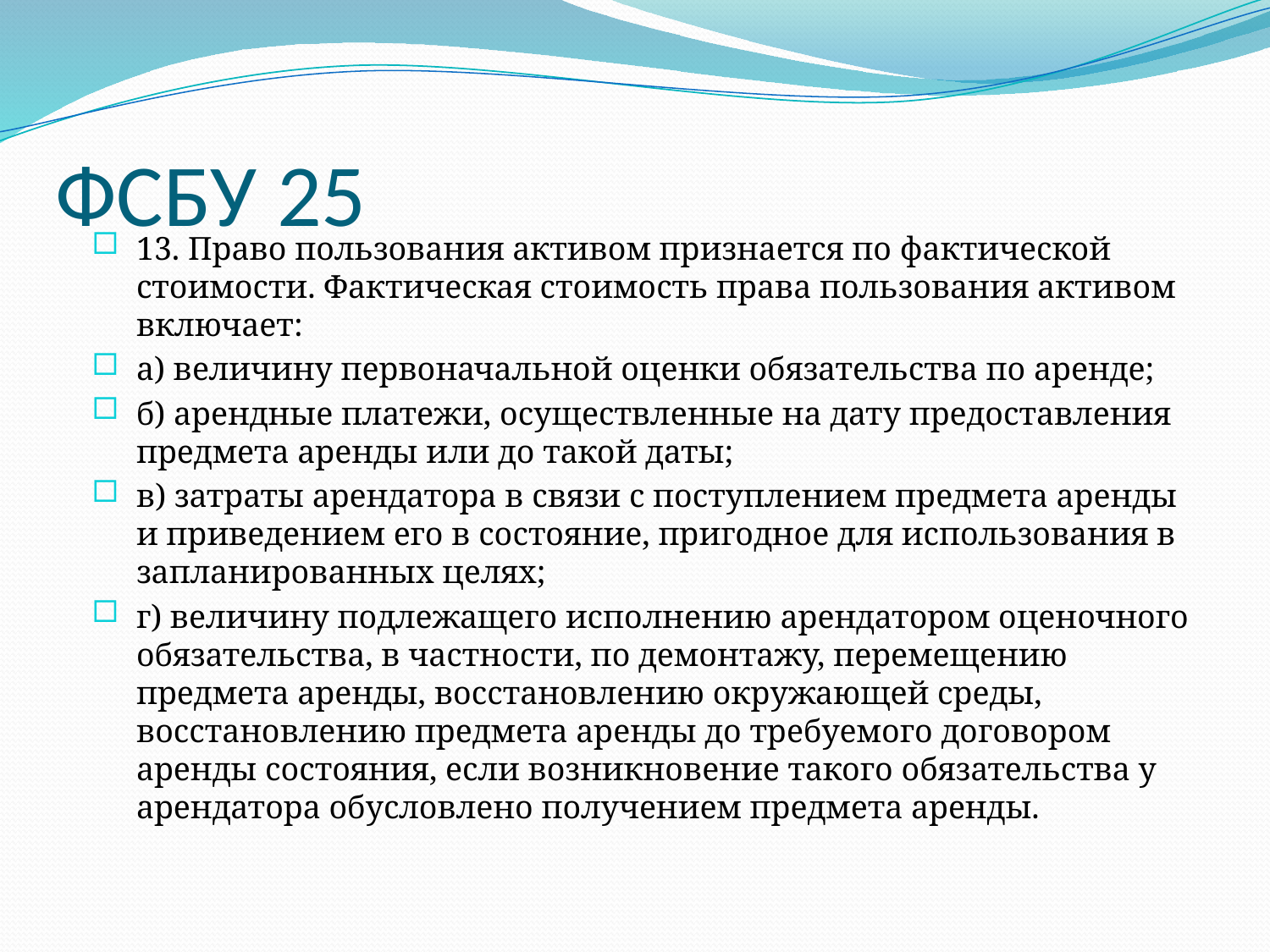

# ФСБУ 25
13. Право пользования активом признается по фактической стоимости. Фактическая стоимость права пользования активом включает:
а) величину первоначальной оценки обязательства по аренде;
б) арендные платежи, осуществленные на дату предоставления предмета аренды или до такой даты;
в) затраты арендатора в связи с поступлением предмета аренды и приведением его в состояние, пригодное для использования в запланированных целях;
г) величину подлежащего исполнению арендатором оценочного обязательства, в частности, по демонтажу, перемещению предмета аренды, восстановлению окружающей среды, восстановлению предмета аренды до требуемого договором аренды состояния, если возникновение такого обязательства у арендатора обусловлено получением предмета аренды.